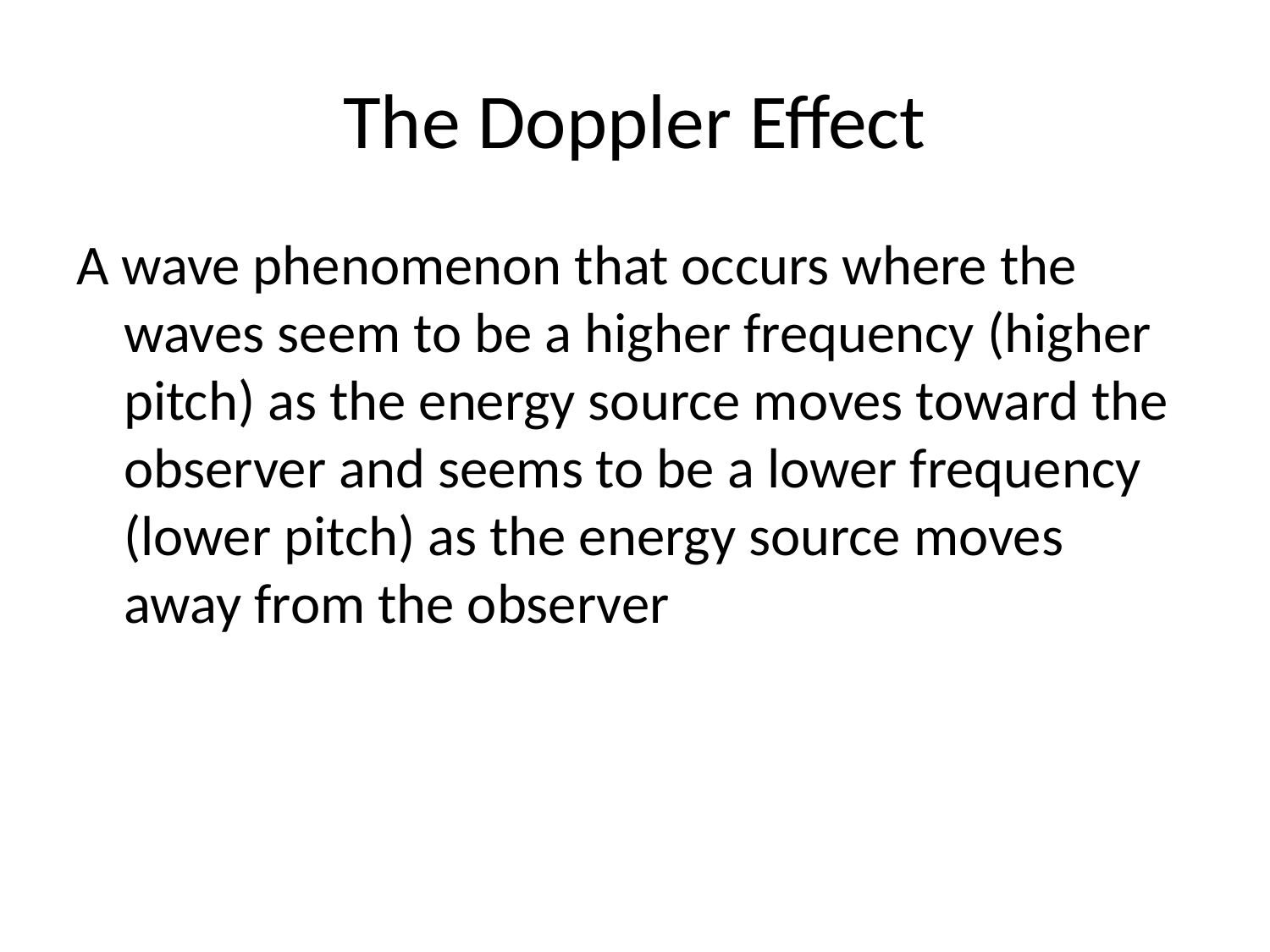

# The Doppler Effect
A wave phenomenon that occurs where the waves seem to be a higher frequency (higher pitch) as the energy source moves toward the observer and seems to be a lower frequency (lower pitch) as the energy source moves away from the observer